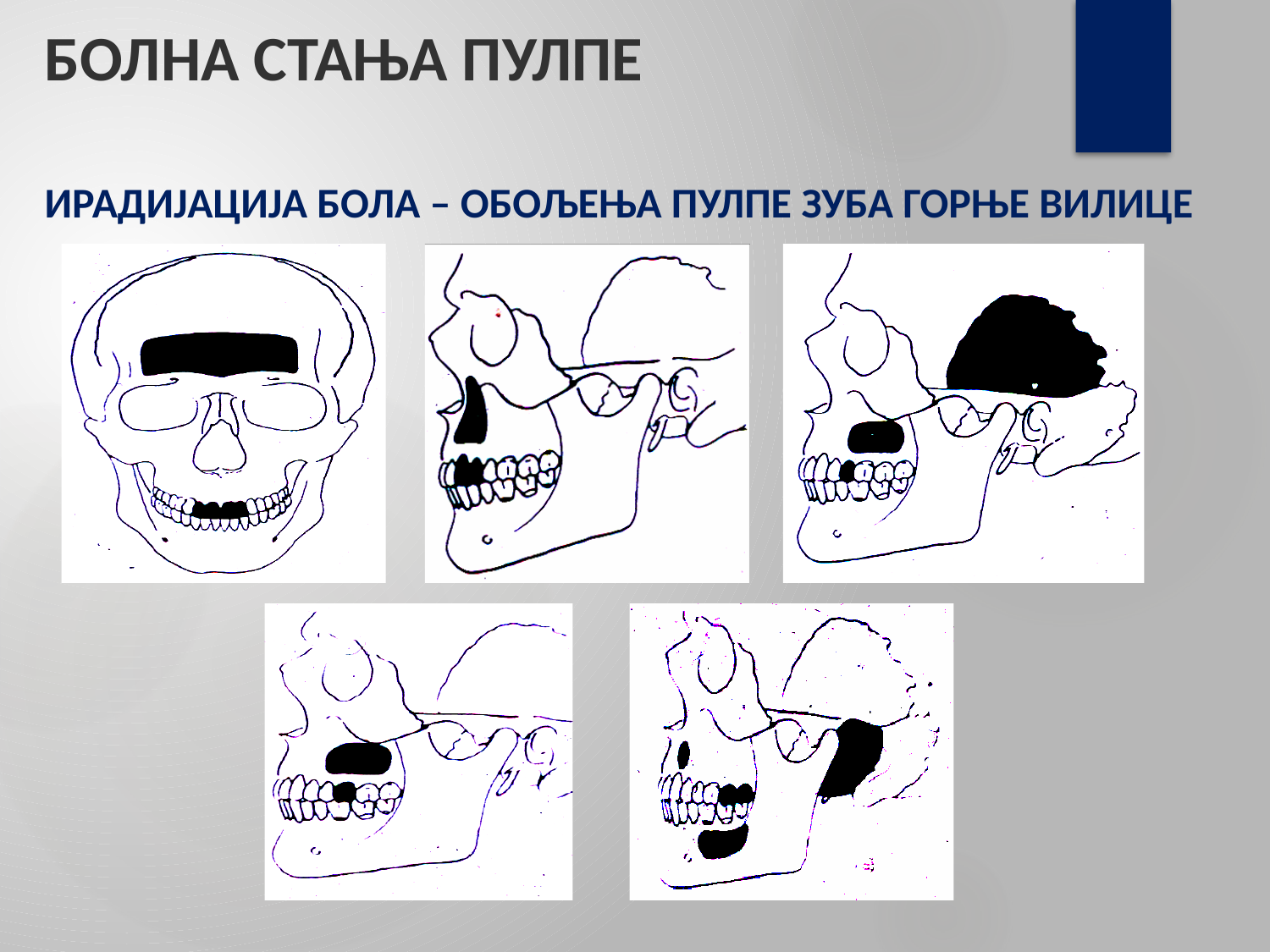

# БОЛНА СТАЊА ПУЛПЕ
ИРАДИЈАЦИЈА БОЛА – ОБОЉЕЊА ПУЛПЕ ЗУБА ГОРЊЕ ВИЛИЦЕ